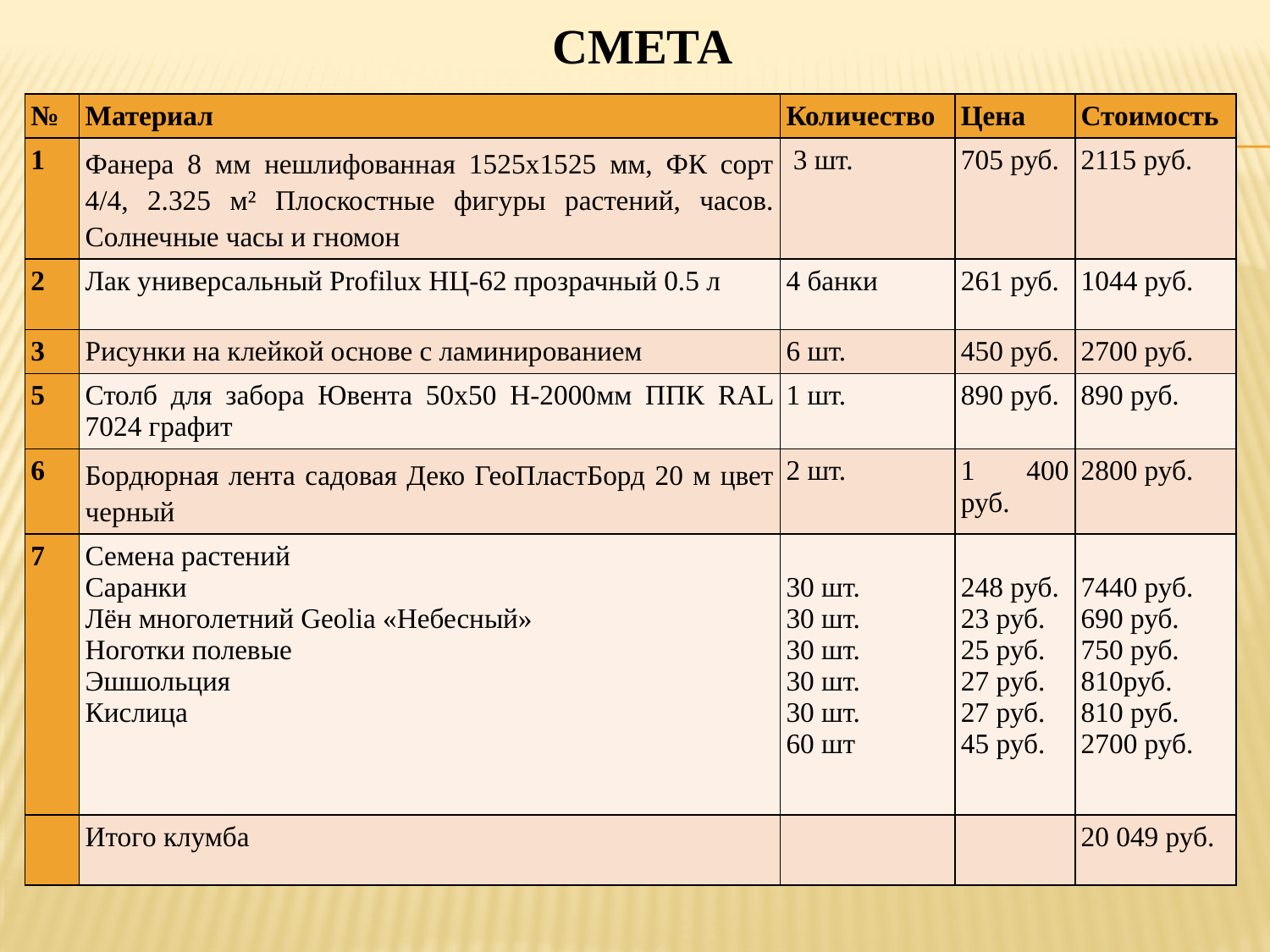

Смета
| № | Материал | Количество | Цена | Стоимость |
| --- | --- | --- | --- | --- |
| 1 | Фанера 8 мм нешлифованная 1525x1525 мм, ФК сорт 4/4, 2.325 м² Плоскостные фигуры растений, часов. Солнечные часы и гномон | 3 шт. | 705 руб. | 2115 руб. |
| 2 | Лак универсальный Profilux НЦ-62 прозрачный 0.5 л | 4 банки | 261 руб. | 1044 руб. |
| 3 | Рисунки на клейкой основе с ламинированием | 6 шт. | 450 руб. | 2700 руб. |
| 5 | Столб для забора Ювента 50x50 Н-2000мм ППК RAL 7024 графит | 1 шт. | 890 руб. | 890 руб. |
| 6 | Бордюрная лента садовая Деко ГеоПластБорд 20 м цвет черный | 2 шт. | 1 400 руб. | 2800 руб. |
| 7 | Семена растений Саранки Лён многолетний Geolia «Небесный» Ноготки полевые Эшшольция Кислица | 30 шт. 30 шт. 30 шт. 30 шт. 30 шт. 60 шт | 248 руб. 23 руб. 25 руб. 27 руб. 27 руб. 45 руб. | 7440 руб. 690 руб. 750 руб. 810руб. 810 руб. 2700 руб. |
|  | Итого клумба |  |  | 20 049 руб. |